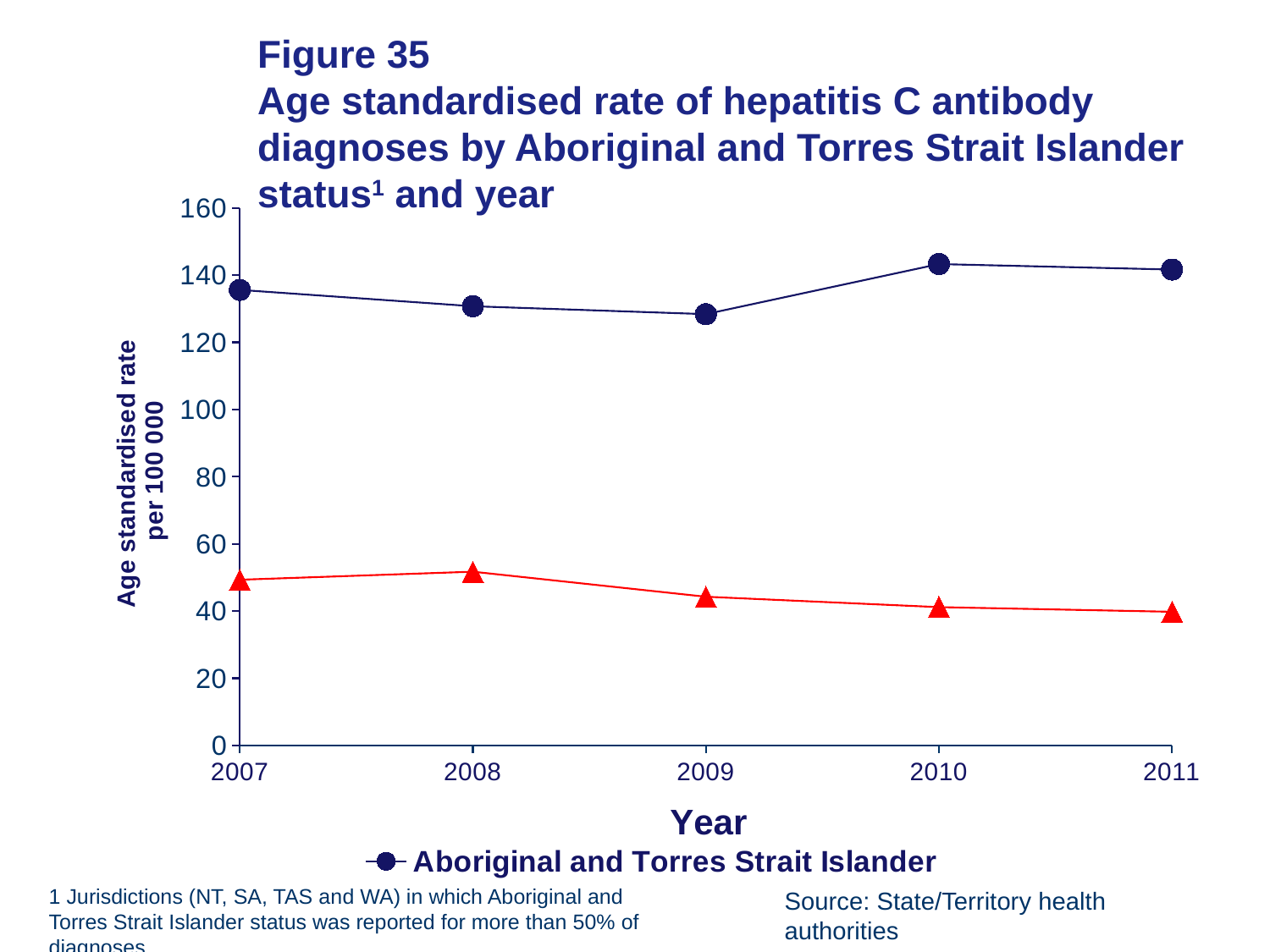

# Figure 35 Age standardised rate of hepatitis C antibody diagnoses by Aboriginal and Torres Strait Islander status1 and year

### Chart

| Category | Aboriginal and Torres Strait Islander | Non-Indigenous |
|---|---|---|
| 2007 | 135.590121374356 | 49.32113647652837 |
| 2008 | 130.7291784889198 | 51.71447090280702 |
| 2009 | 128.3691842597207 | 44.269376039091 |
| 2010 | 143.2736768743321 | 41.1754195530531 |
| 2011 | 141.6436448439356 | 39.78642992843432 |
1 Jurisdictions (NT, SA, TAS and WA) in which Aboriginal and Torres Strait Islander status was reported for more than 50% of diagnoses
Source: State/Territory health authorities